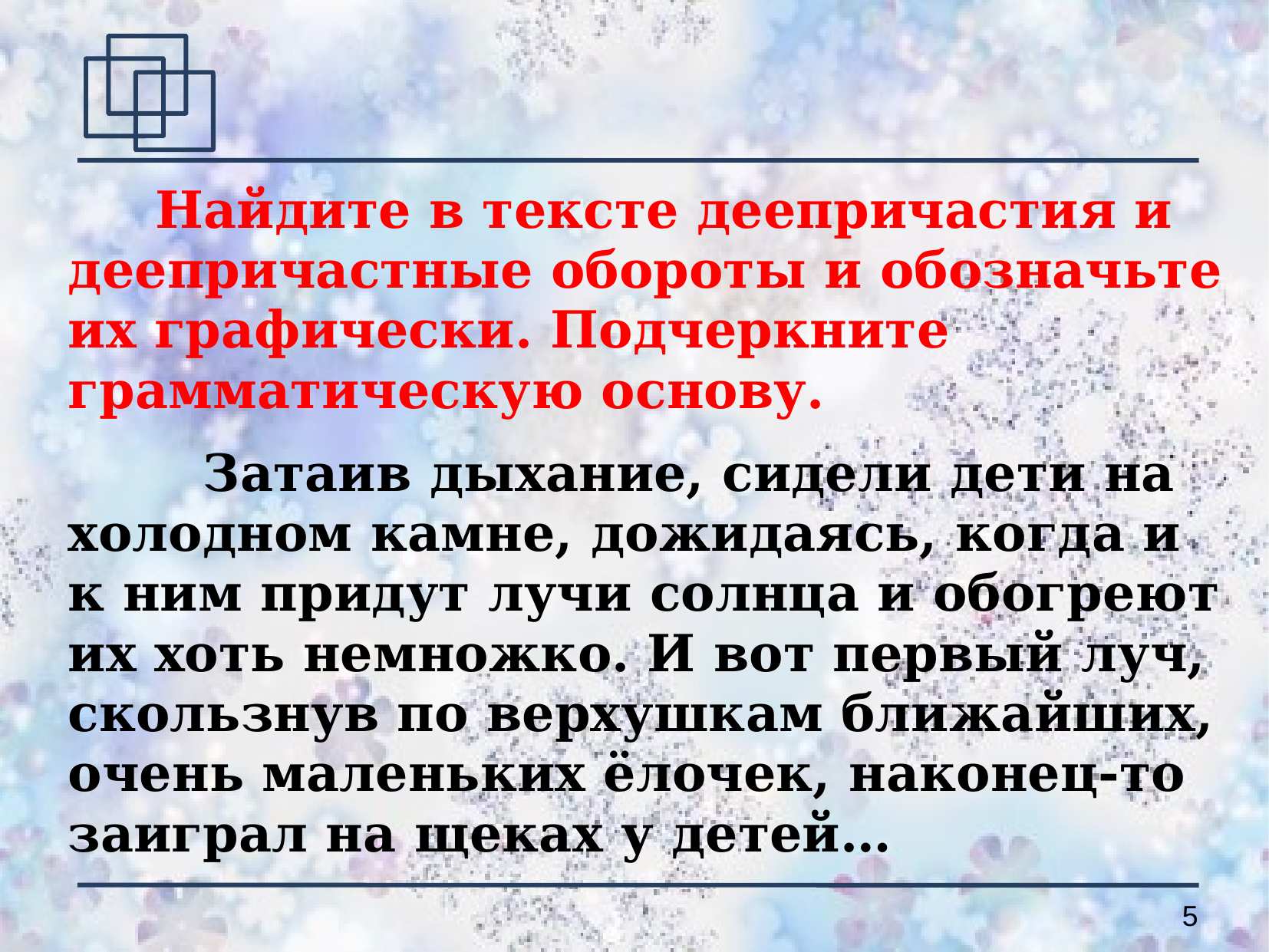

Найдите в тексте деепричастия и деепричастные обороты и обозначьте их графически. Подчеркните грамматическую основу.
          Затаив дыхание, сидели дети на холодном камне, дожидаясь, когда и к ним придут лучи солнца и обогреют их хоть немножко. И вот первый луч, скользнув по верхушкам ближайших, очень маленьких ёлочек, наконец-то заиграл на щеках у детей…